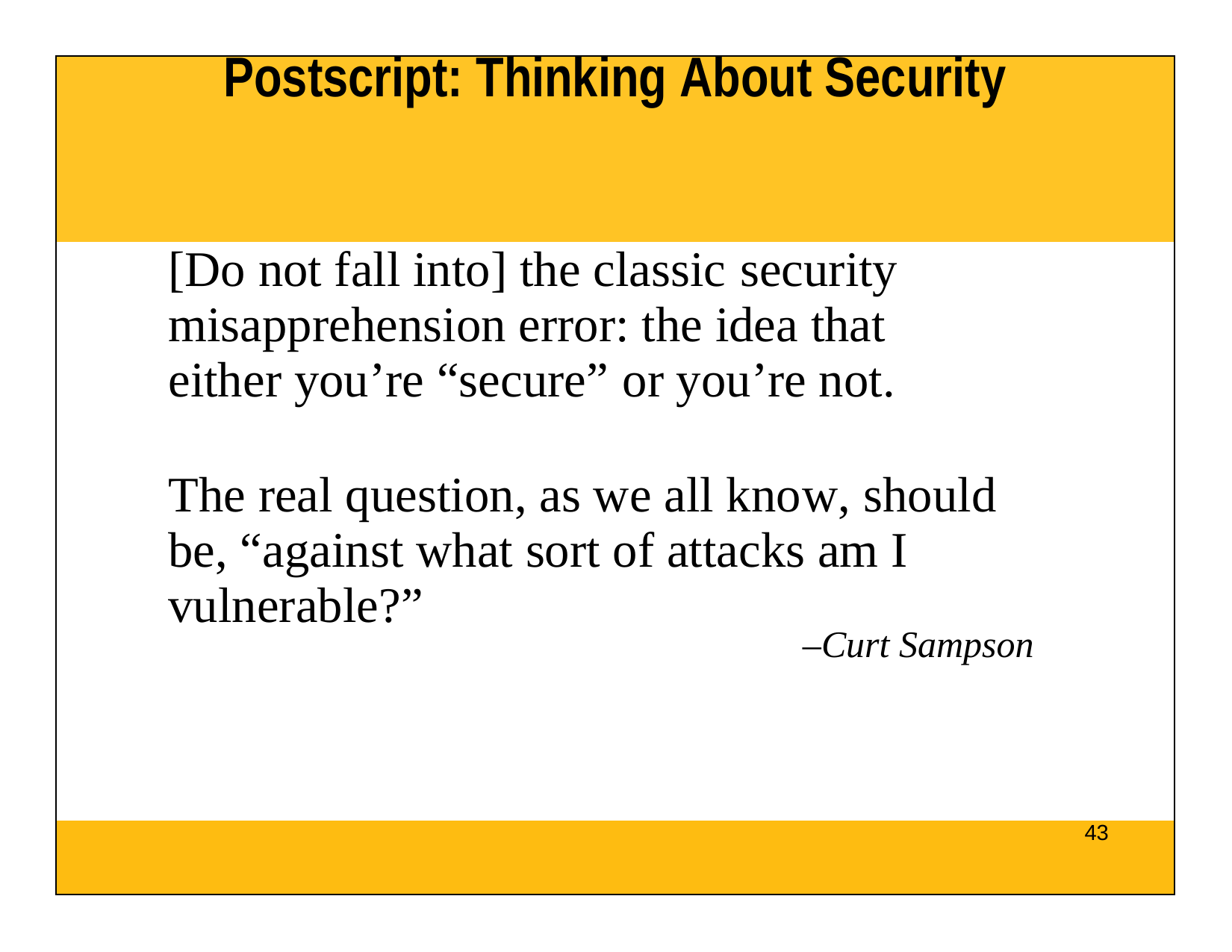

| Postscript: Thinking About Security |
| --- |
| [Do not fall into] the classic security misapprehension error: the idea that either you’re “secure” or you’re not. The real question, as we all know, should be, “against what sort of attacks am I vulnerable?” –Curt Sampson |
| 43 |